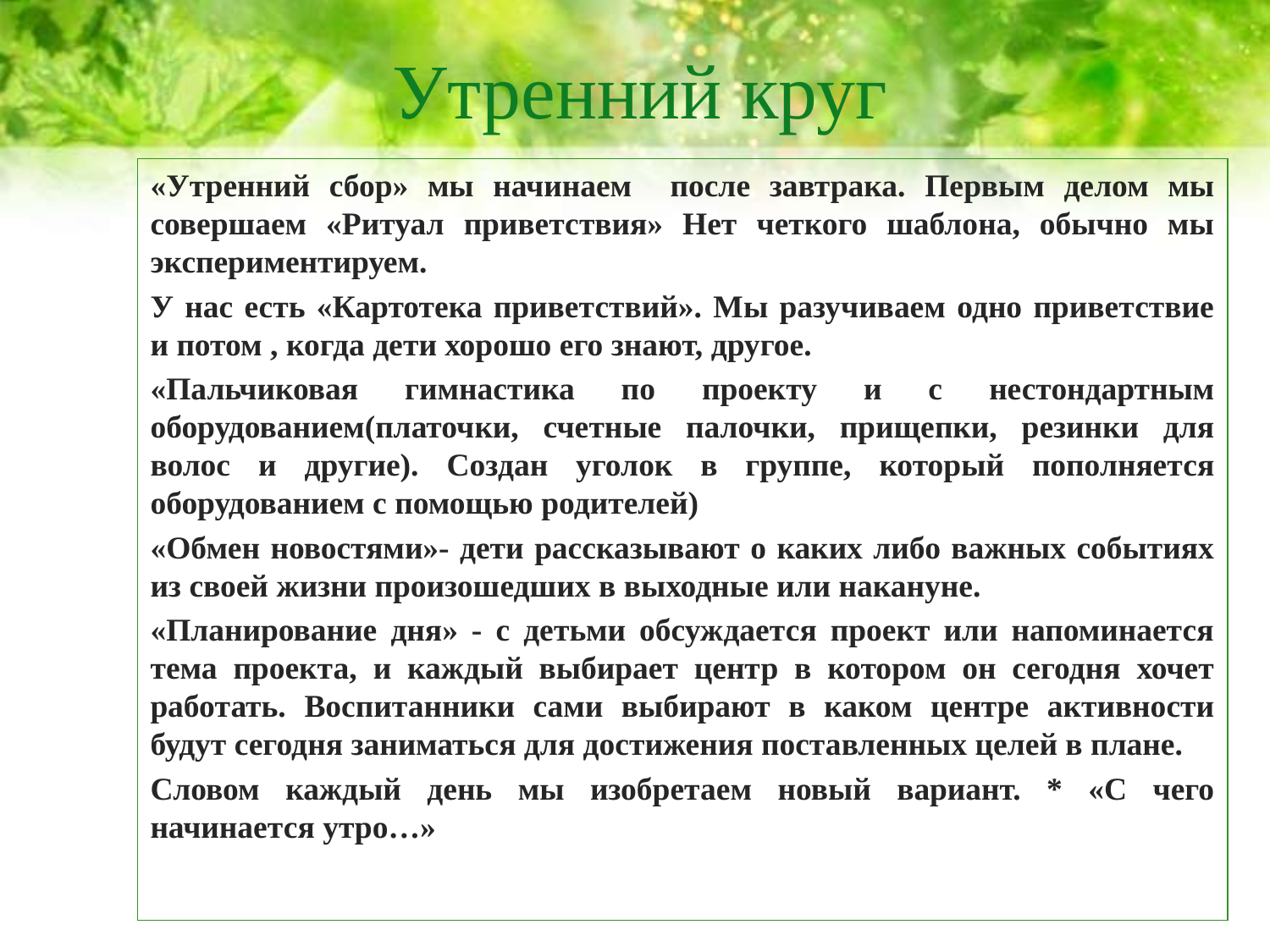

# Утренний круг
«Утренний сбор» мы начинаем  после завтрака. Первым делом мы совершаем «Ритуал приветствия» Нет четкого шаблона, обычно мы экспериментируем.
У нас есть «Картотека приветствий». Мы разучиваем одно приветствие и потом , когда дети хорошо его знают, другое.
«Пальчиковая гимнастика по проекту и с нестондартным оборудованием(платочки, счетные палочки, прищепки, резинки для волос и другие). Создан уголок в группе, который пополняется оборудованием с помощью родителей)
«Обмен новостями»- дети рассказывают о каких либо важных событиях из своей жизни произошедших в выходные или накануне.
«Планирование дня» - с детьми обсуждается проект или напоминается тема проекта, и каждый выбирает центр в котором он сегодня хочет работать. Воспитанники сами выбирают в каком центре активности будут сегодня заниматься для достижения поставленных целей в плане.
Словом каждый день мы изобретаем новый вариант. * «С чего начинается утро…»